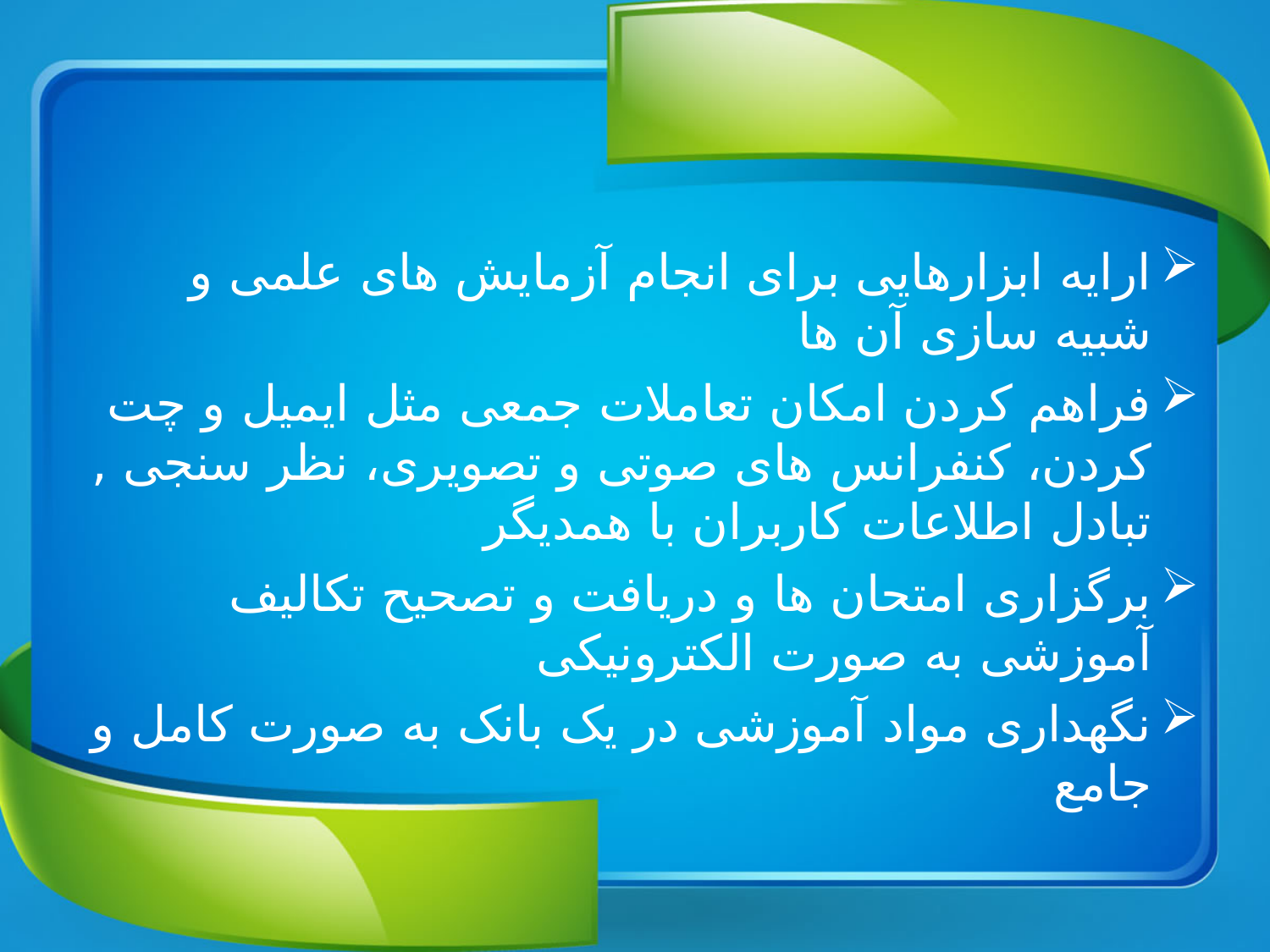

ارایه ابزارهایی برای انجام آزمایش های علمی و شبیه سازی آن ها
فراهم کردن امکان تعاملات جمعی مثل ایمیل و چت کردن، کنفرانس های صوتی و تصویری، نظر سنجی , تبادل اطلاعات کاربران با همدیگر
برگزاری امتحان ها و دریافت و تصحیح تکالیف آموزشی به صورت الکترونیکی
نگهداری مواد آموزشی در یک بانک به صورت کامل و جامع